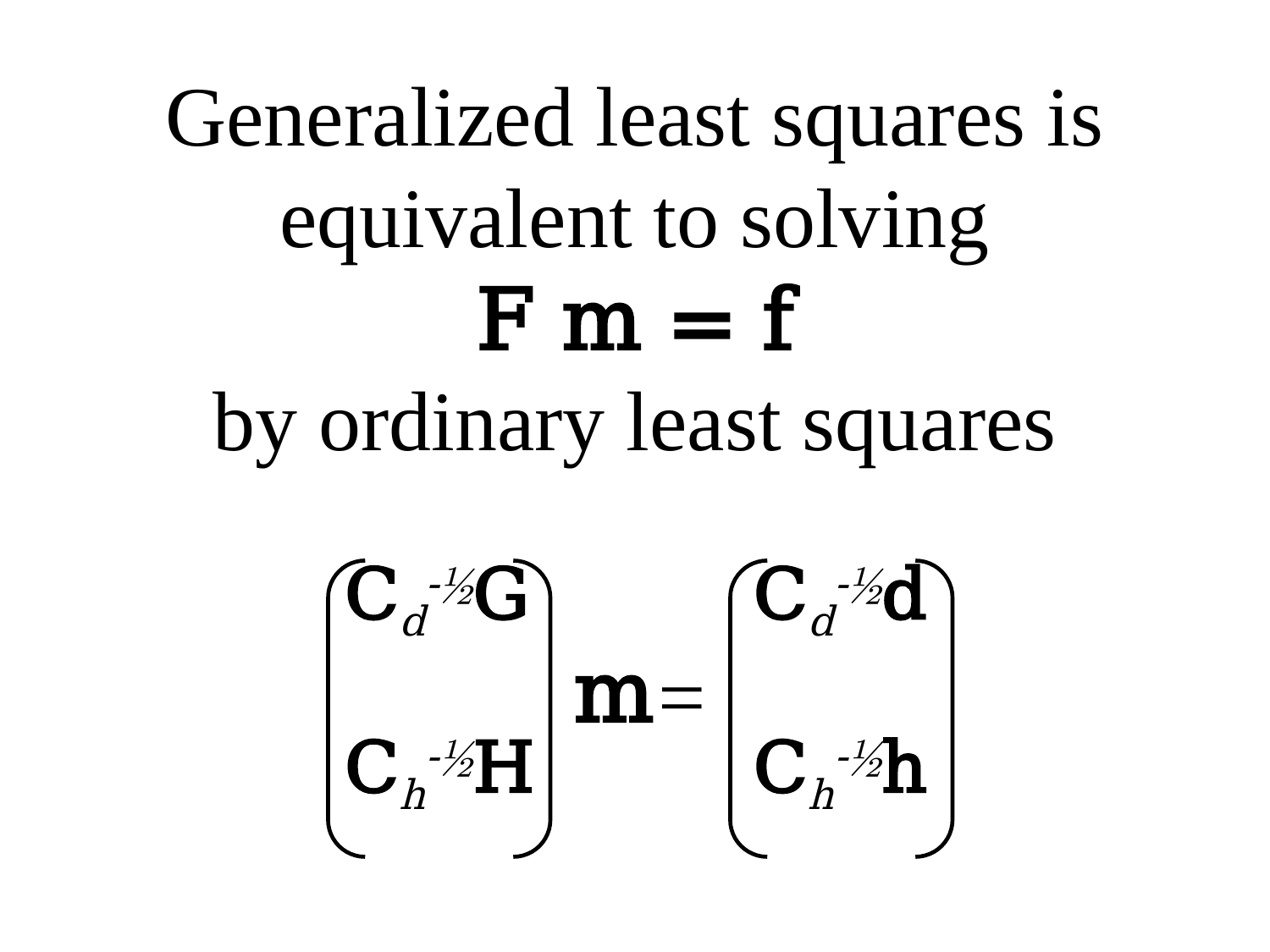

# Generalized least squares is equivalent to solving F m = f by ordinary least squares
=
| Cd-½G |
| --- |
| Ch-½H |
| Cd-½d |
| --- |
| Ch-½h |

m